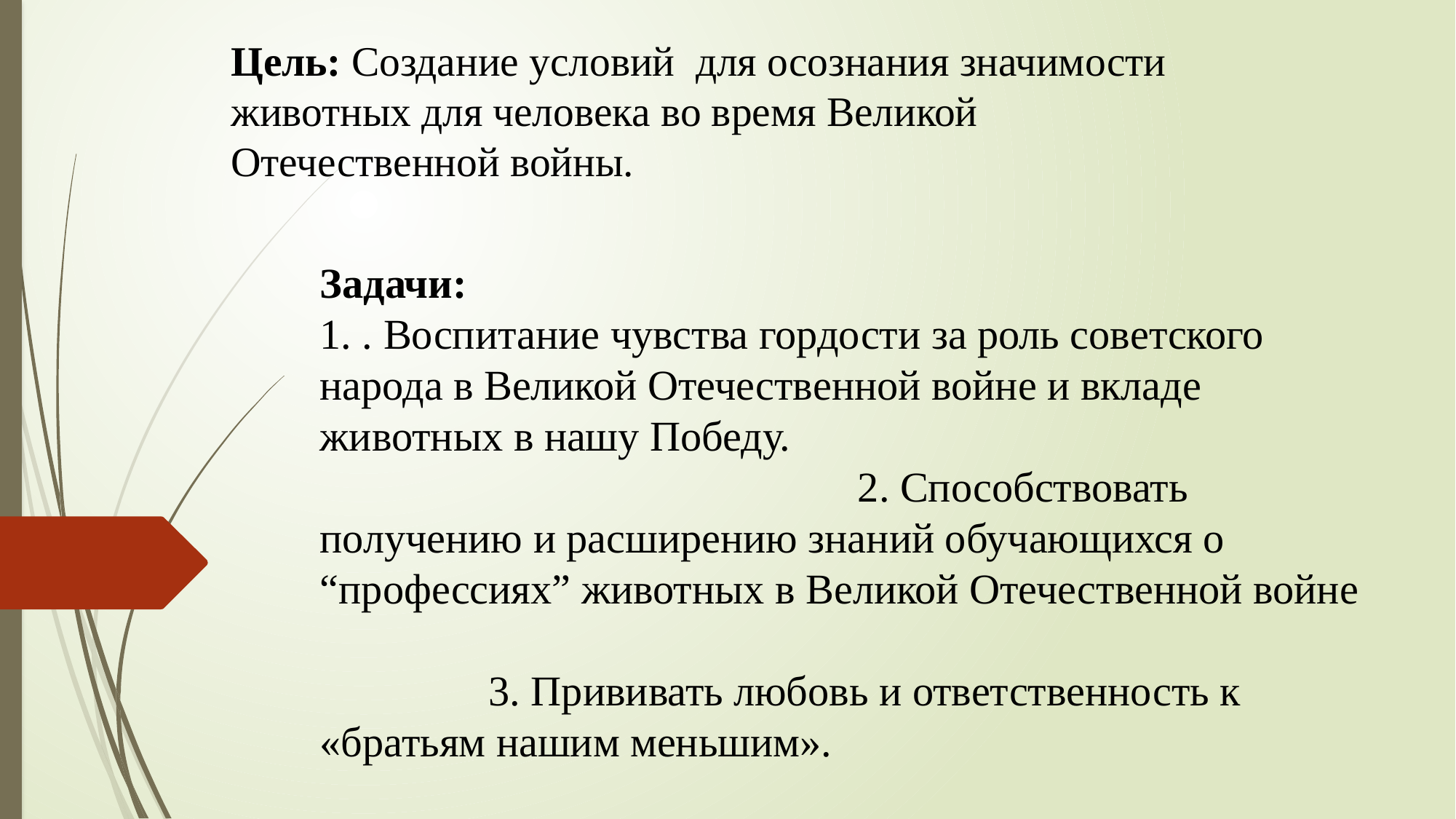

# Цель: Создание условий  для осознания значимости животных для человека во время Великой Отечественной войны.
Задачи:
1. . Воспитание чувства гордости за роль советского народа в Великой Отечественной войне и вкладе животных в нашу Победу.                                                                                                          2. Способствовать получению и расширению знаний обучающихся о “профессиях” животных в Великой Отечественной войне                                                                                                                    3. Прививать любовь и ответственность к «братьям нашим меньшим».